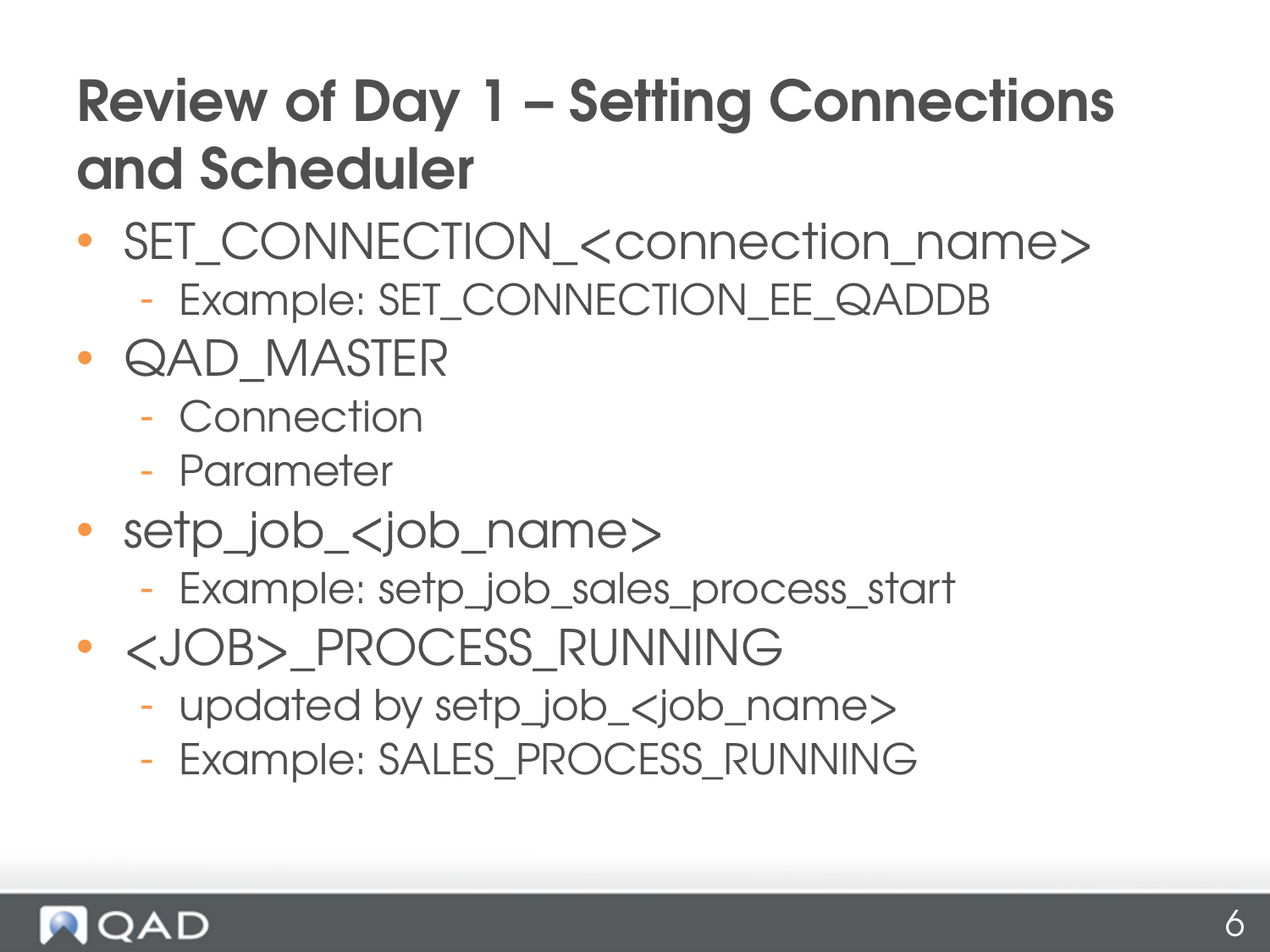

# Review of Day 1 – Setting Connections and Scheduler
SET_CONNECTION_<connection_name>
Example: SET_CONNECTION_EE_QADDB
QAD_MASTER
Connection
Parameter
setp_job_<job_name>
Example: setp_job_sales_process_start
<JOB>_PROCESS_RUNNING
updated by setp_job_<job_name>
Example: SALES_PROCESS_RUNNING
6